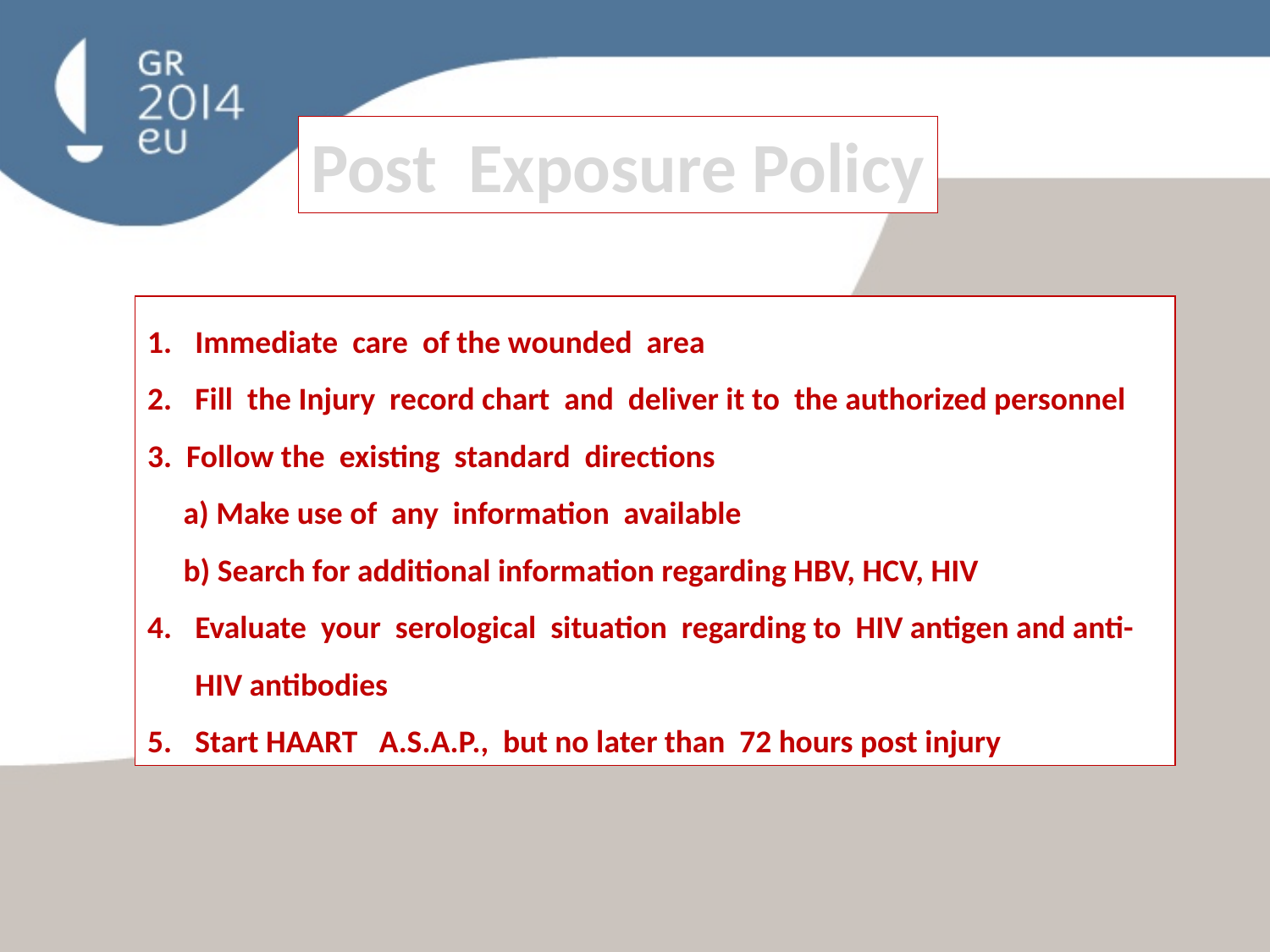

Post  Exposure Policy
Immediate  care  of the wounded  area
Fill  the Injury  record chart  and  deliver it to  the authorized personnel
3.  Follow the  existing  standard  directions
     a) Make use of  any  information  available
     b) Search for additional information regarding HBV, HCV, HIV
Evaluate  your  serological  situation  regarding to  HIV antigen and anti-HIV antibodies
Start HAART   A.S.A.P.,  but no later than  72 hours post injury